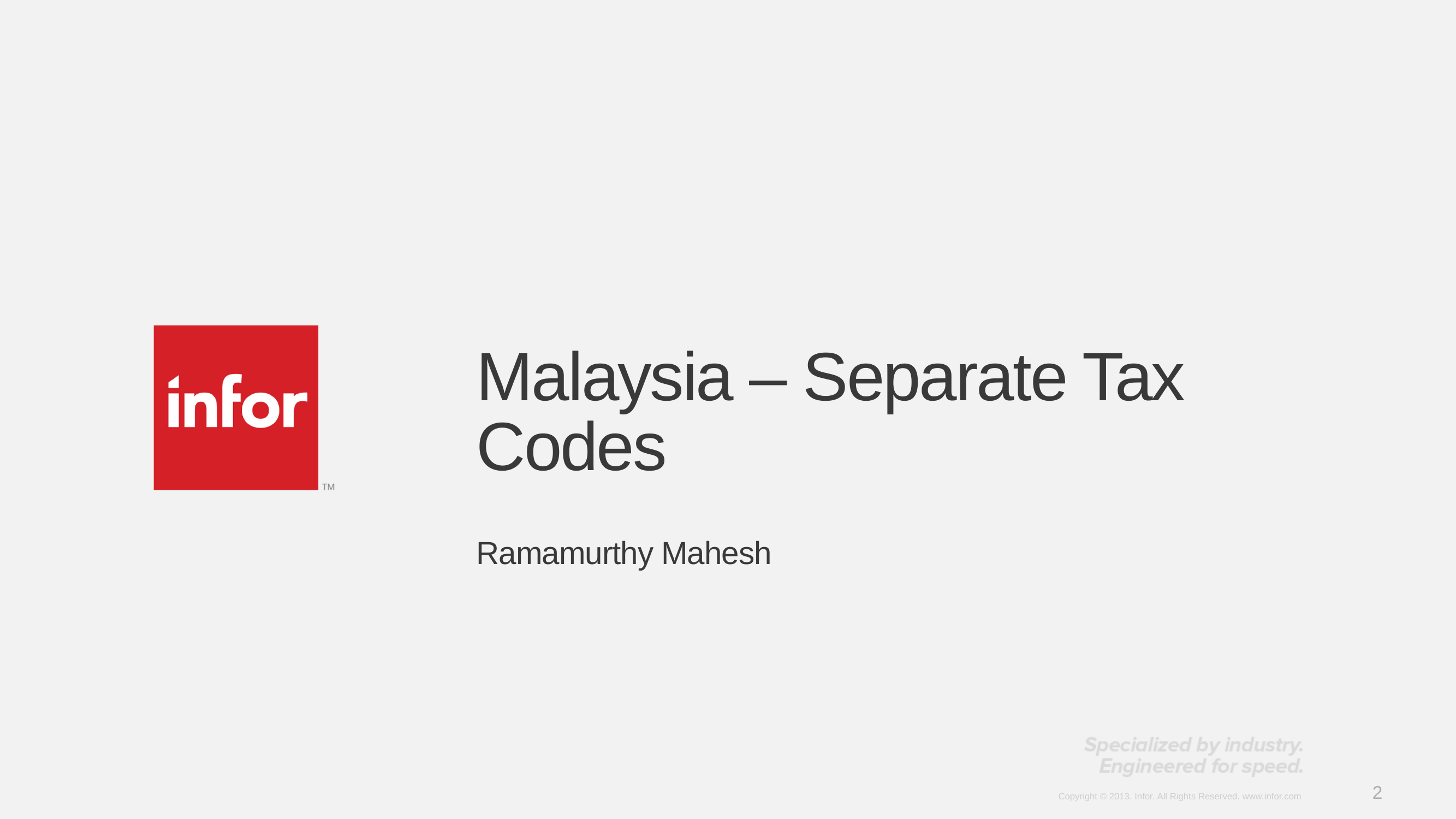

# Malaysia – Separate Tax Codes
Ramamurthy Mahesh